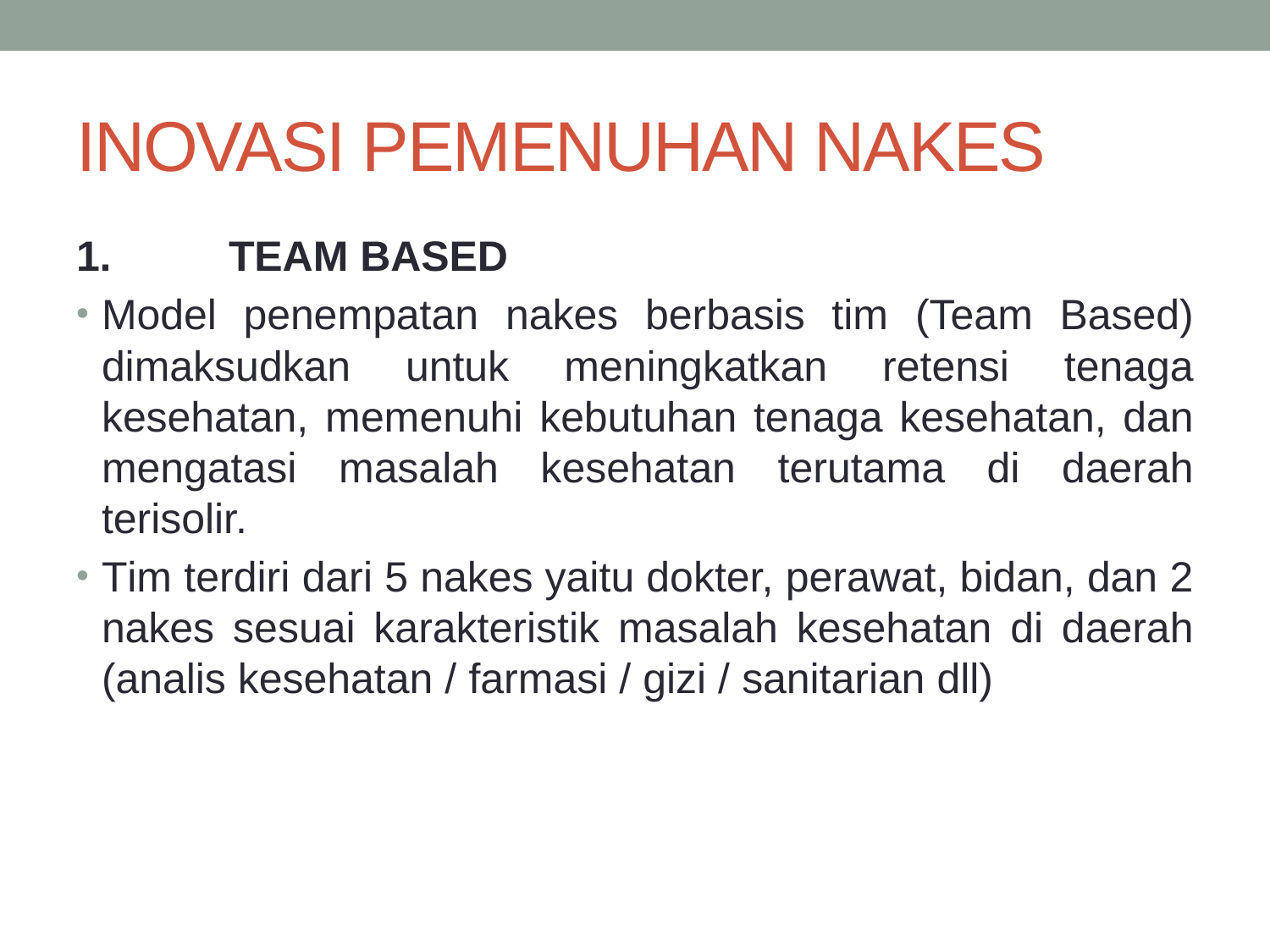

# INOVASI PEMENUHAN NAKES
1.	TEAM BASED
Model penempatan nakes berbasis tim (Team Based) dimaksudkan untuk meningkatkan retensi tenaga kesehatan, memenuhi kebutuhan tenaga kesehatan, dan mengatasi masalah kesehatan terutama di daerah terisolir.
Tim terdiri dari 5 nakes yaitu dokter, perawat, bidan, dan 2 nakes sesuai karakteristik masalah kesehatan di daerah (analis kesehatan / farmasi / gizi / sanitarian dll)